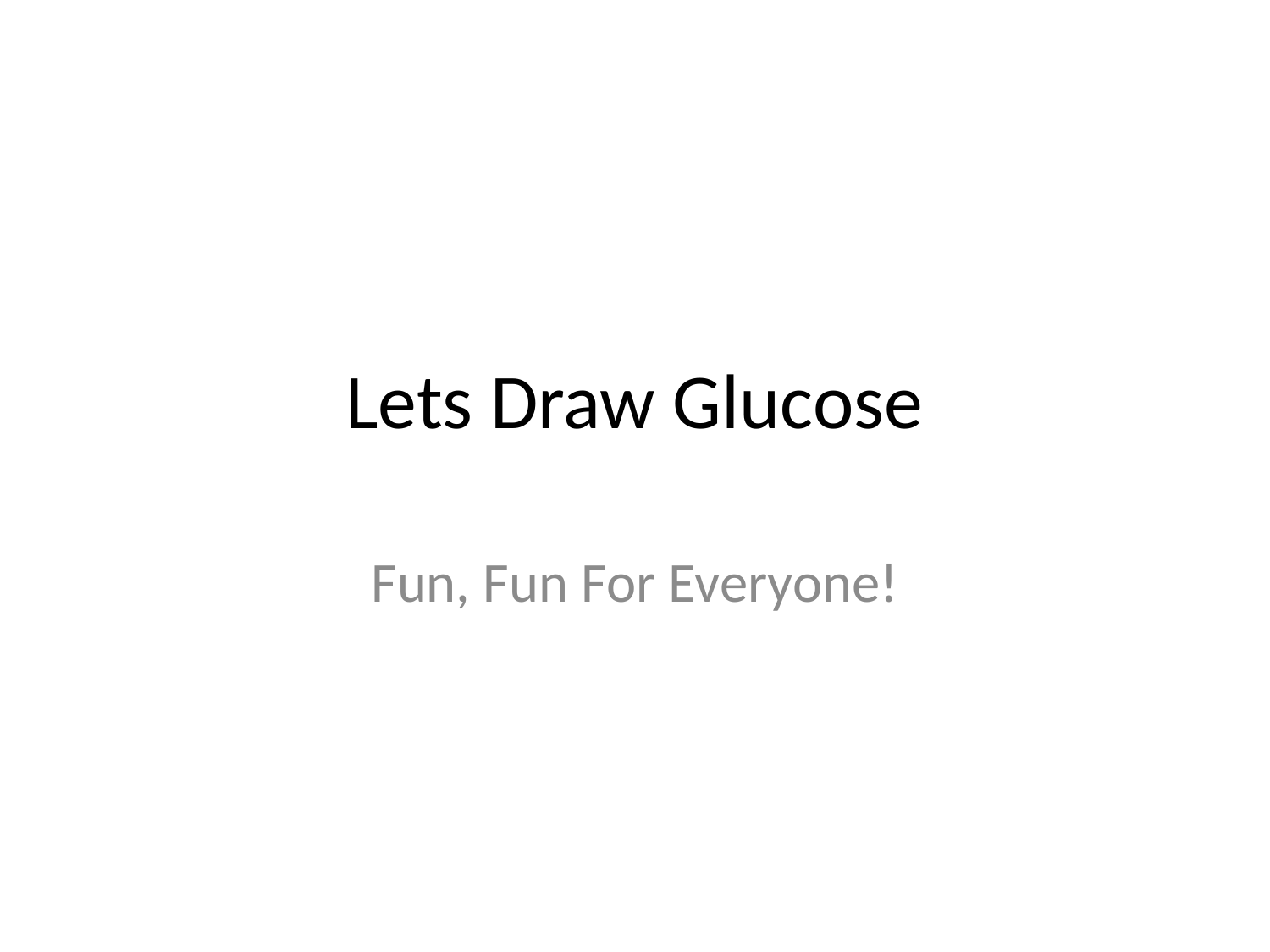

# Lets Draw Glucose
Fun, Fun For Everyone!